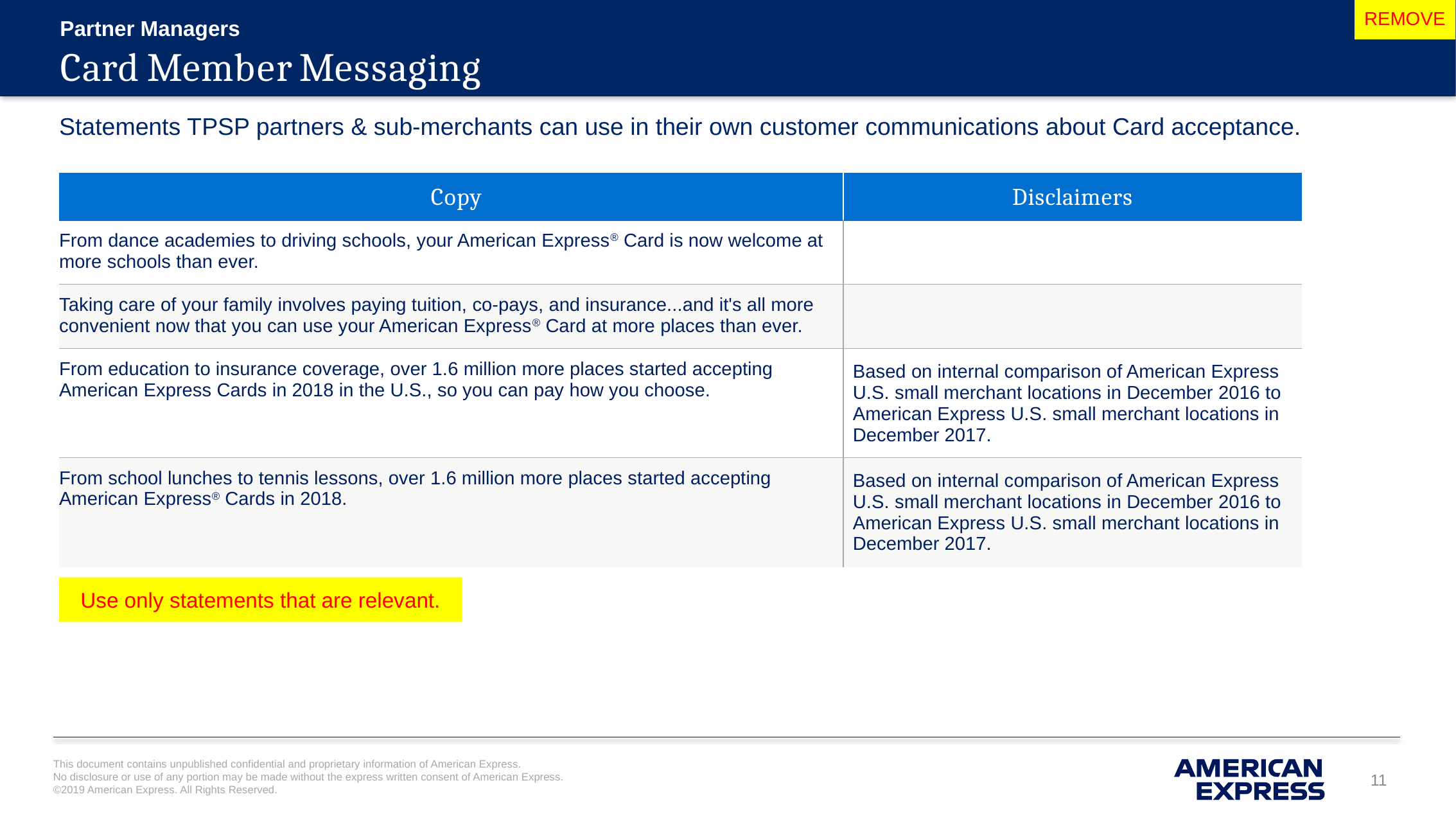

# Card Member Messaging
Statements TPSP partners & sub-merchants can use in their own customer communications about Card acceptance.
| Copy | Disclaimers |
| --- | --- |
| From dance academies to driving schools, your American Express® Card is now welcome at more schools than ever. |  |
| Taking care of your family involves paying tuition, co-pays, and insurance...and it's all more convenient now that you can use your American Express® Card at more places than ever. |  |
| From education to insurance coverage, over 1.6 million more places started accepting American Express Cards in 2018 in the U.S., so you can pay how you choose. | Based on internal comparison of American Express U.S. small merchant locations in December 2016 to American Express U.S. small merchant locations in December 2017. |
| From school lunches to tennis lessons, over 1.6 million more places started accepting American Express® Cards in 2018. | Based on internal comparison of American Express U.S. small merchant locations in December 2016 to American Express U.S. small merchant locations in December 2017. |
Use only statements that are relevant.